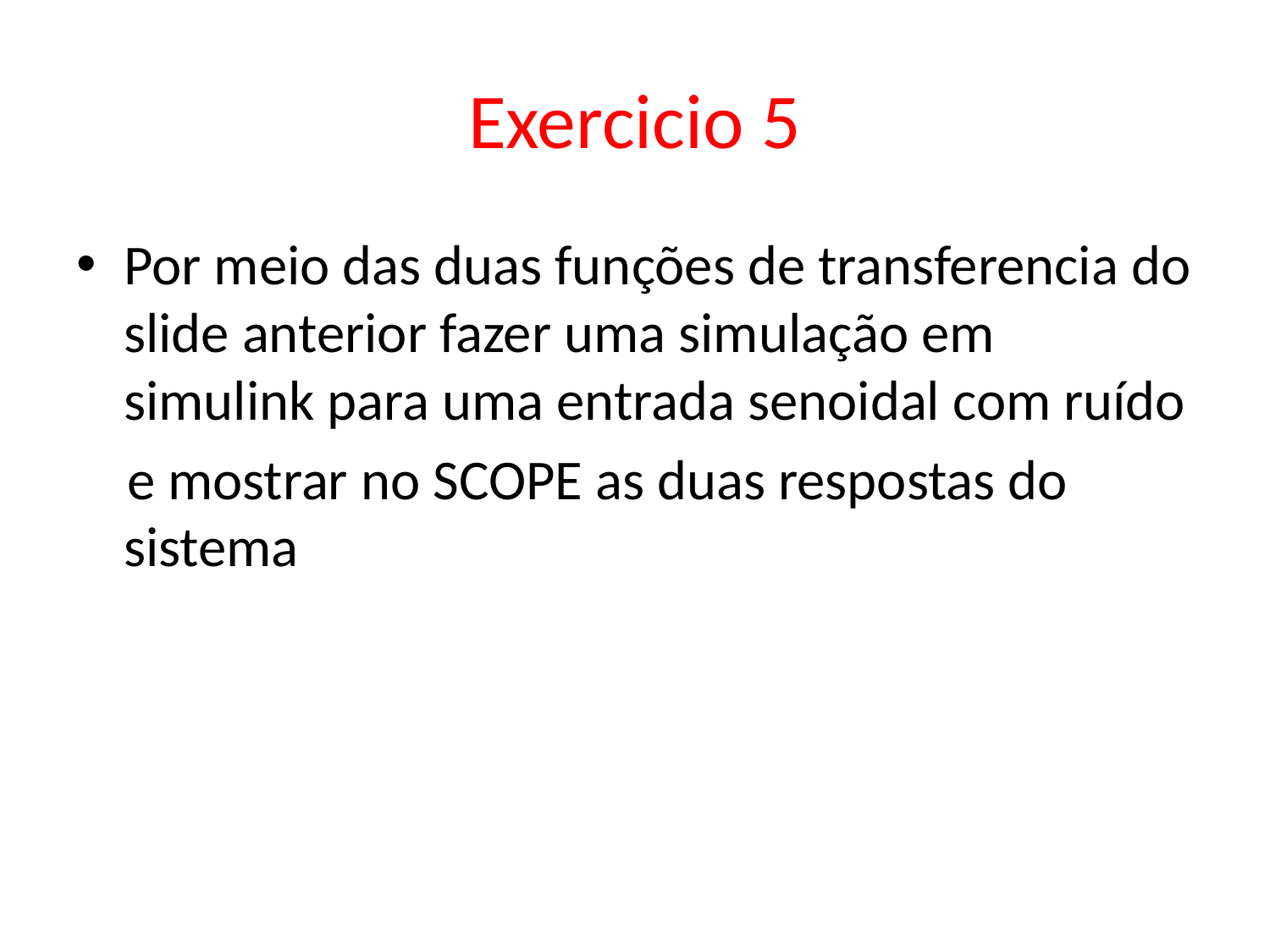

# Exercicio 5
Por meio das duas funções de transferencia do slide anterior fazer uma simulação em simulink para uma entrada senoidal com ruído
    e mostrar no SCOPE as duas respostas do sistema